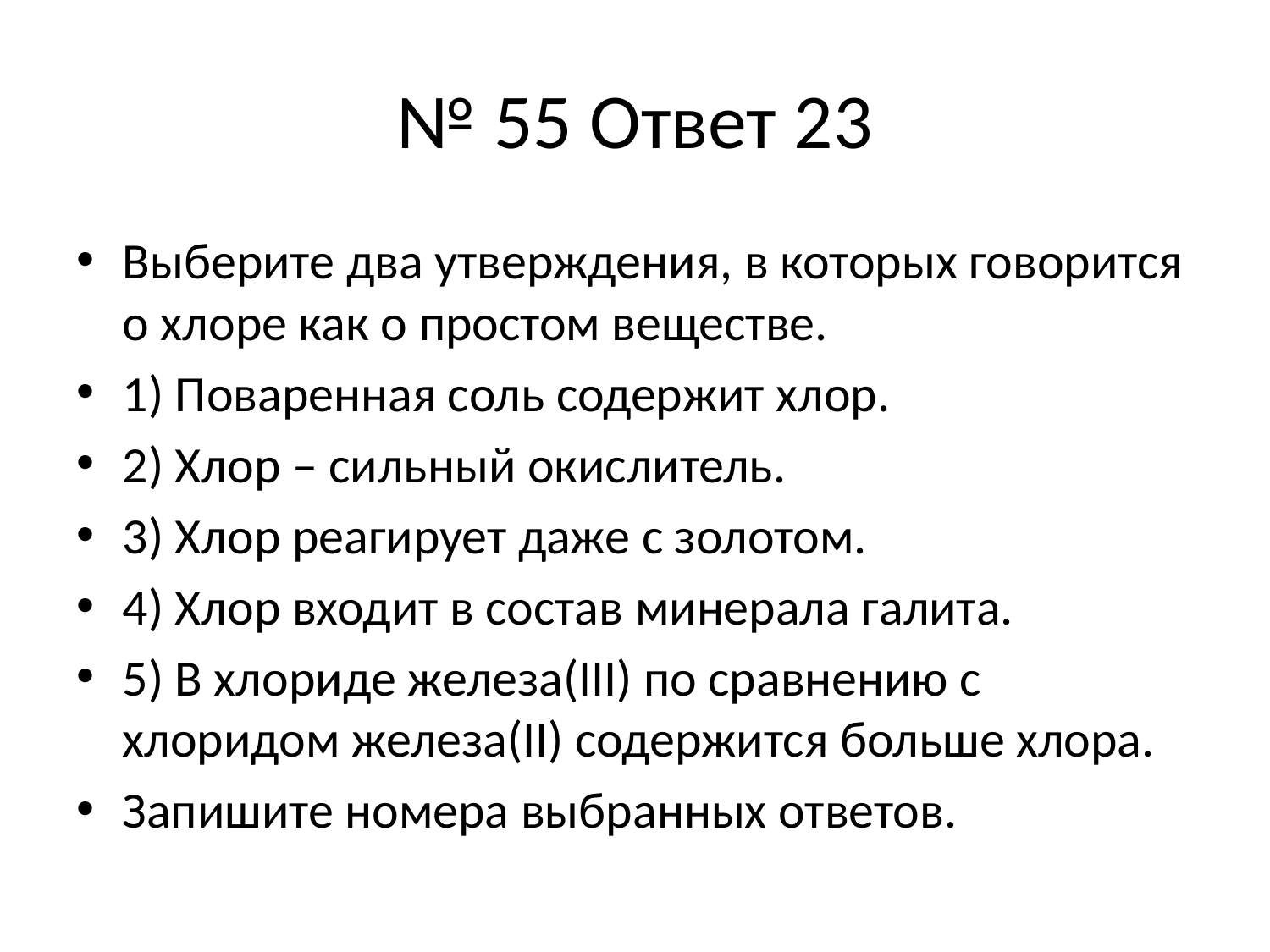

# № 55 Ответ 23
Выберите два утверждения, в которых говорится о хлоре как о простом веществе.
1) Поваренная соль содержит хлор.
2) Хлор – сильный окислитель.
3) Хлор реагирует даже с золотом.
4) Хлор входит в состав минерала галита.
5) В хлориде железа(III) по сравнению с хлоридом железа(II) содержится больше хлора.
Запишите номера выбранных ответов.